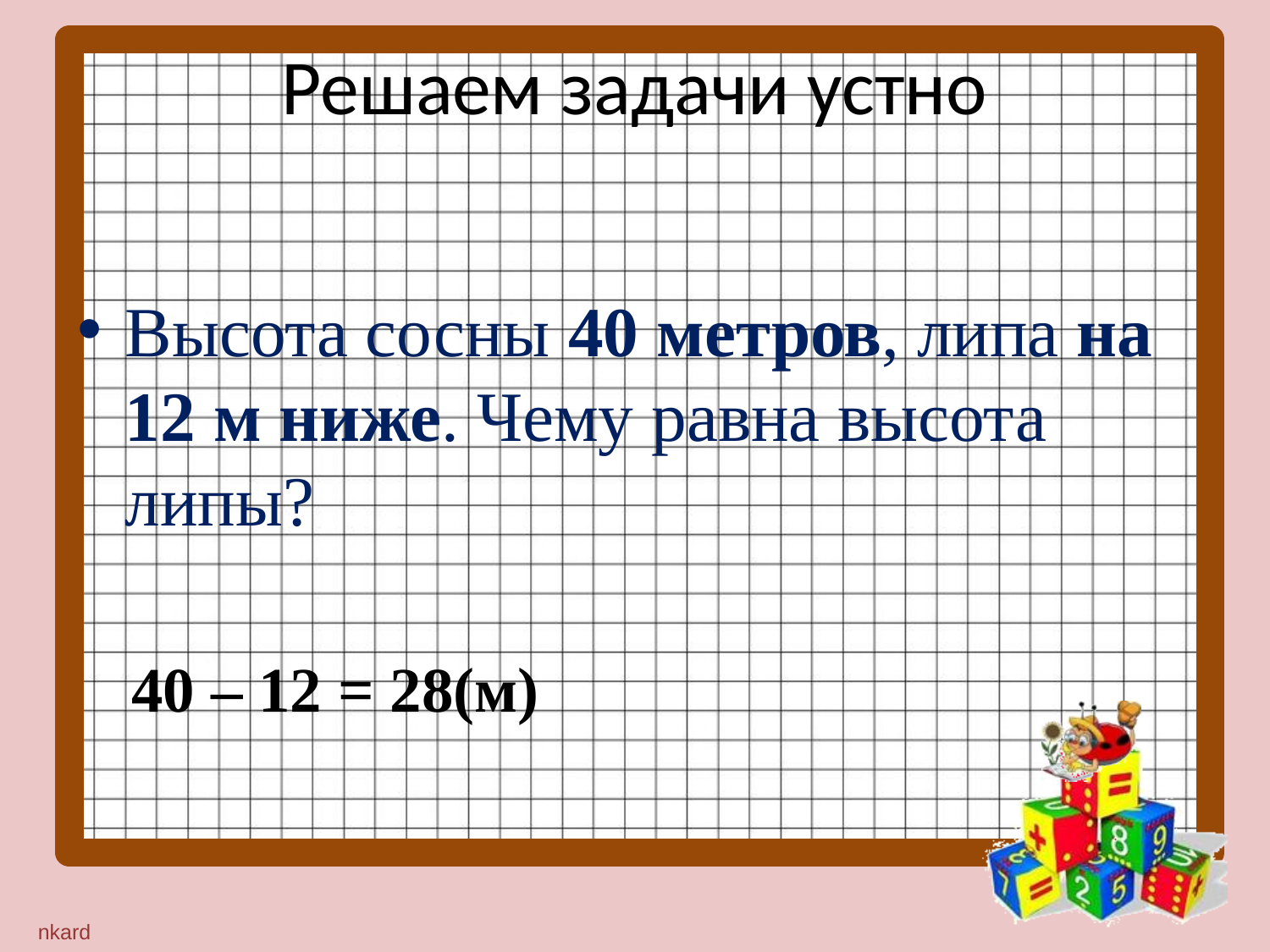

# Решаем задачи устно

Высота сосны 40 метров, липа на 12 м ниже. Чему равна высота липы?

40 – 12 = 28(м)